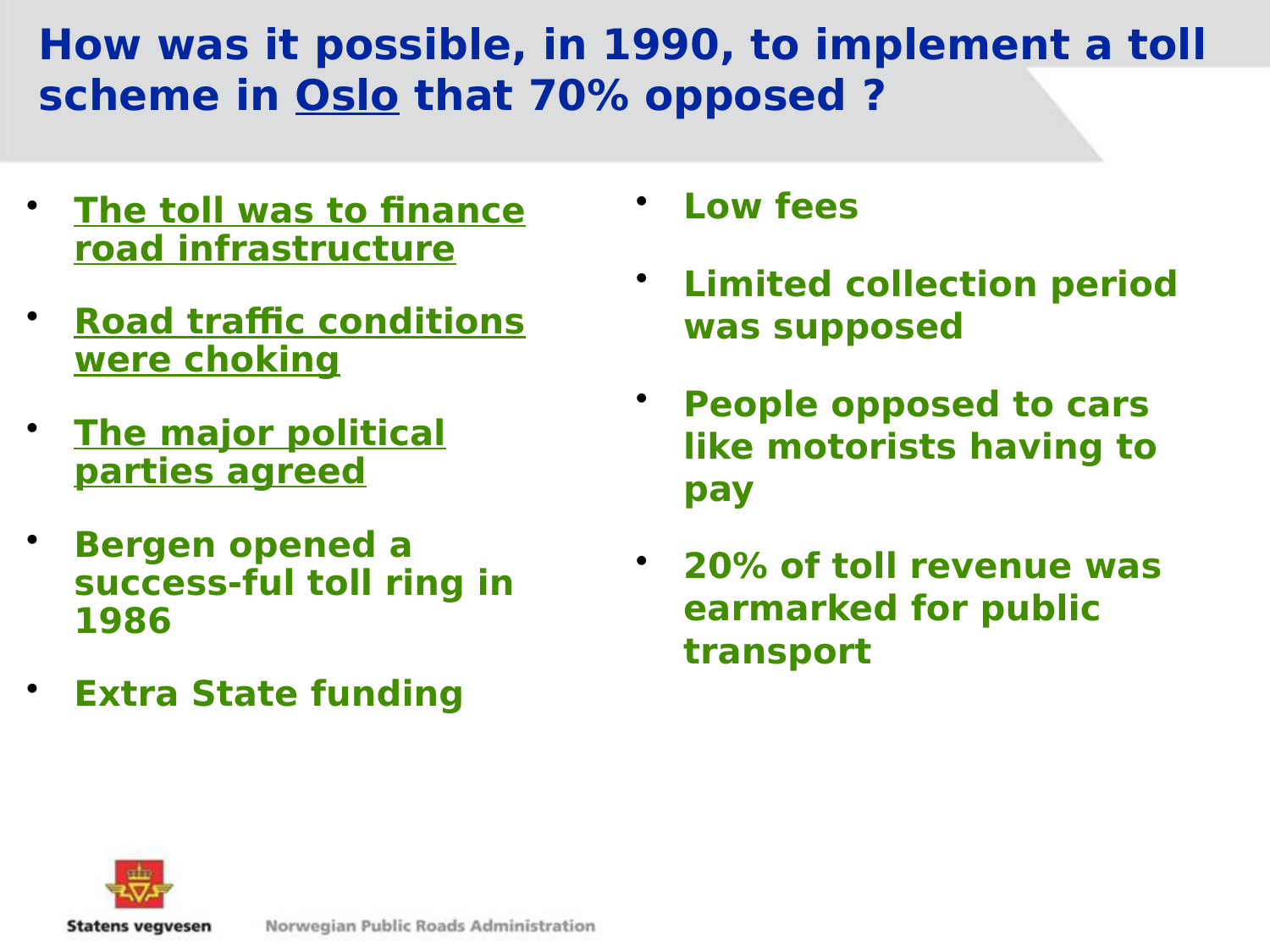

# How was it possible, in 1990, to implement a toll scheme in Oslo that 70% opposed ?
Low fees
Limited collection period was supposed
People opposed to cars like motorists having to pay
20% of toll revenue was earmarked for public transport
The toll was to finance road infrastructure
Road traffic conditions were choking
The major political parties agreed
Bergen opened a success-ful toll ring in 1986
Extra State funding